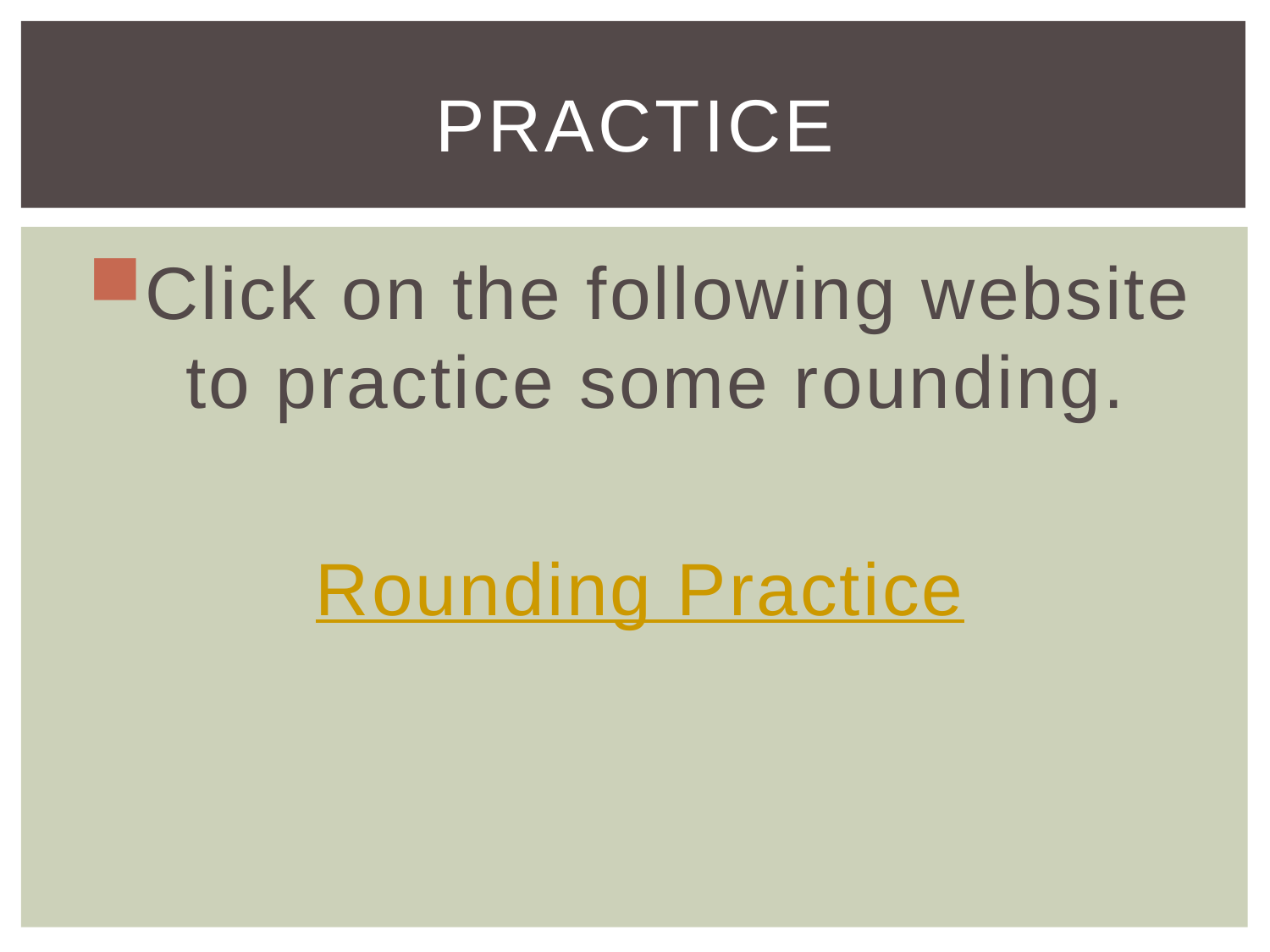

# Practice
Click on the following website to practice some rounding.

Rounding Practice